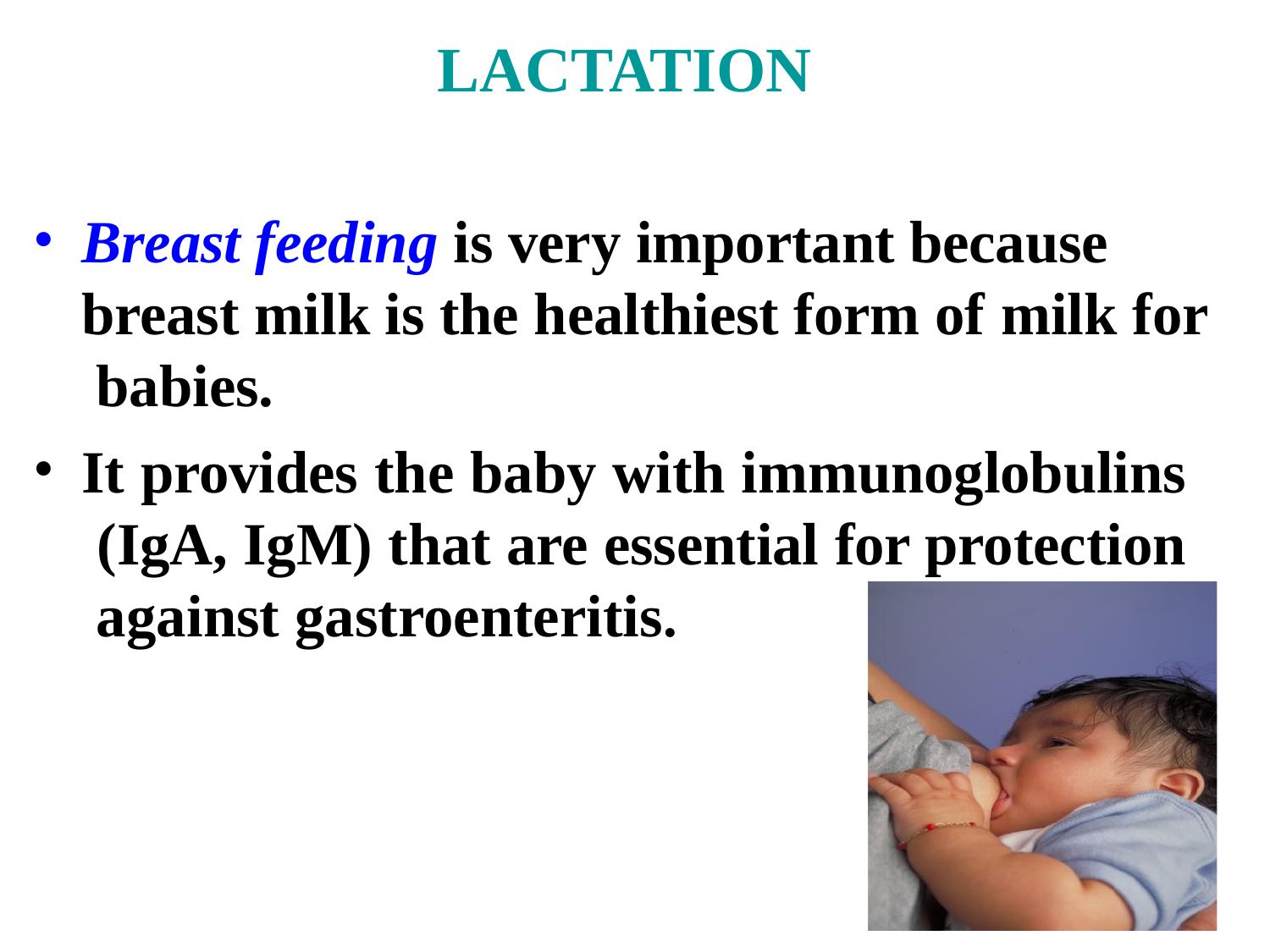

# LACTATION
Breast feeding is very important because  breast milk is the healthiest form of milk for  babies.
It provides the baby with immunoglobulins  (IgA, IgM) that are essential for protection  against gastroenteritis.